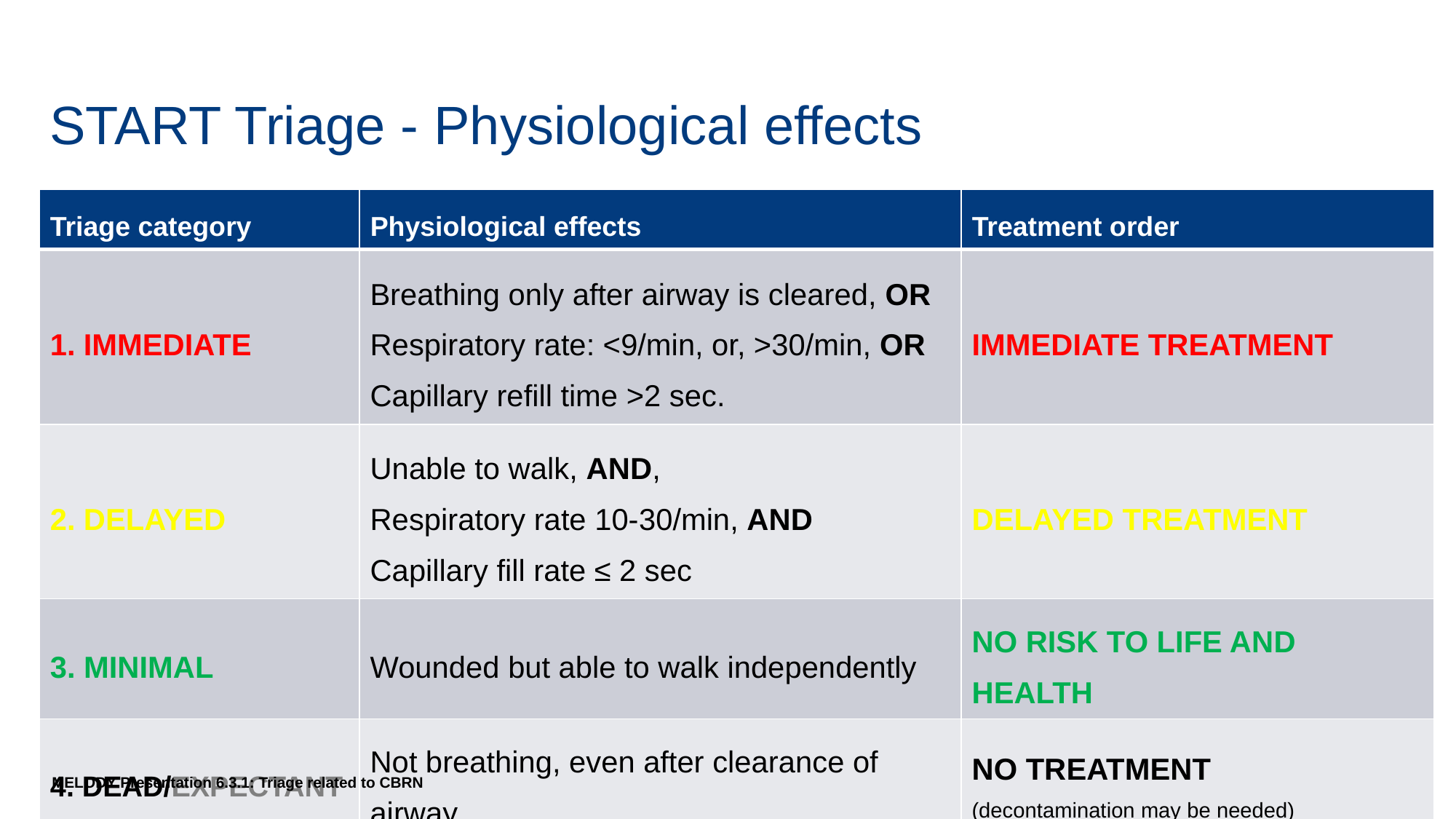

START Triage - Physiological effects
| Triage category | Physiological effects | Treatment order |
| --- | --- | --- |
| 1. IMMEDIATE | Breathing only after airway is cleared, OR Respiratory rate: <9/min, or, >30/min, OR Capillary refill time >2 sec. | IMMEDIATE TREATMENT |
| 2. DELAYED | Unable to walk, AND, Respiratory rate 10-30/min, AND Capillary fill rate ≤ 2 sec | DELAYED TREATMENT |
| 3. MINIMAL | Wounded but able to walk independently | NO RISK TO LIFE AND HEALTH |
| 4. DEAD/EXPECTANT | Not breathing, even after clearance of airway | NO TREATMENT (decontamination may be needed) |
MELODY Presentation 6.3.1: Triage related to CBRN
7